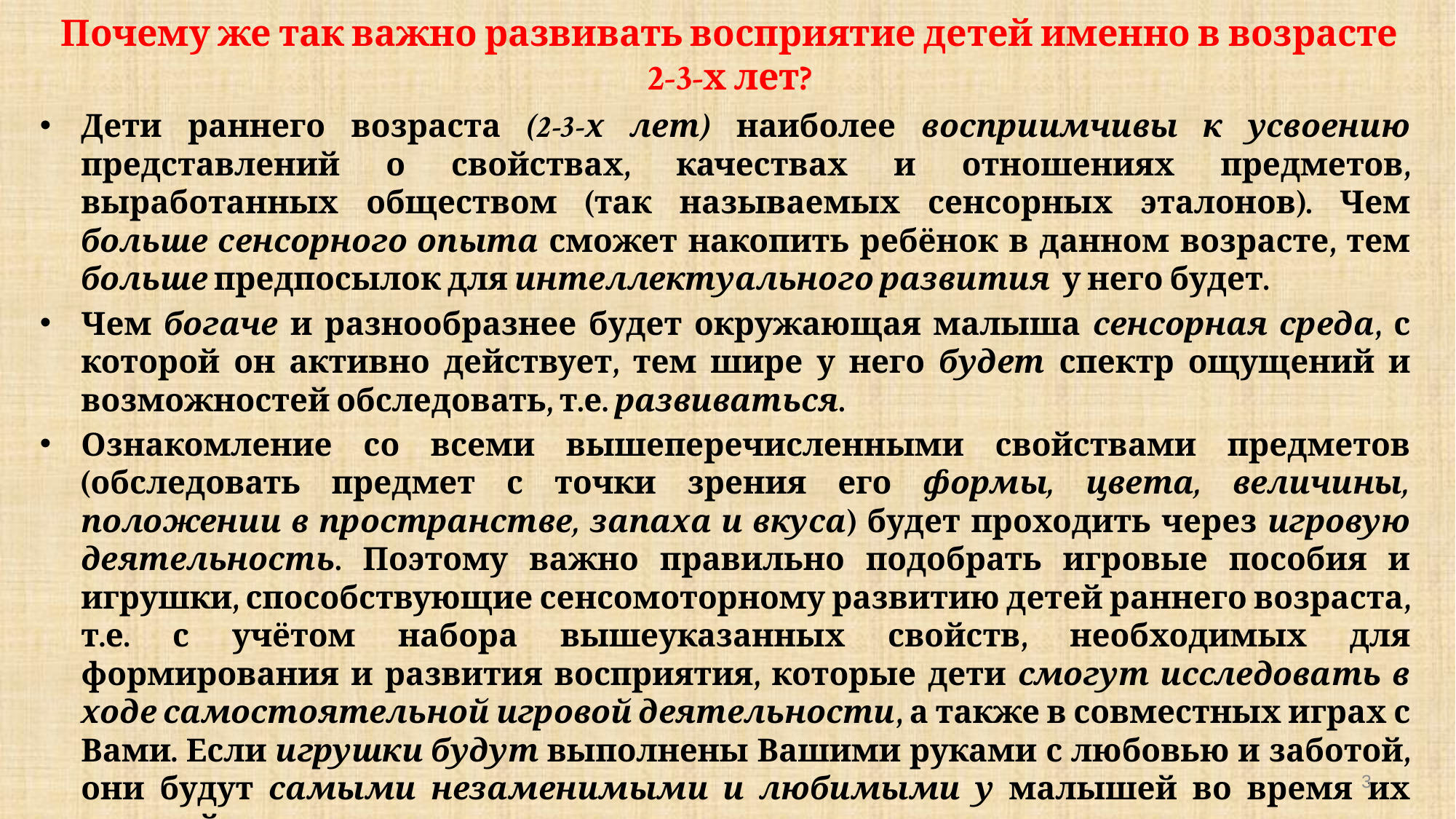

# Почему же так важно развивать восприятие детей именно в возрасте 2-3-х лет?
Дети раннего возраста (2-3-х лет) наиболее восприимчивы к усвоению представлений о свойствах, качествах и отношениях предметов, выработанных обществом (так называемых сенсорных эталонов). Чем больше сенсорного опыта сможет накопить ребёнок в данном возрасте, тем больше предпосылок для интеллектуального развития  у него будет.
Чем богаче и разнообразнее будет окружающая малыша сенсорная среда, с которой он активно действует, тем шире у него будет спектр ощущений и возможностей обследовать, т.е. развиваться.
Ознакомление со всеми вышеперечисленными свойствами предметов (обследовать предмет с точки зрения его формы, цвета, величины, положении в пространстве, запаха и вкуса) будет проходить через игровую деятельность. Поэтому важно правильно подобрать игровые пособия и игрушки, способствующие сенсомоторному развитию детей раннего возраста, т.е. с учётом набора вышеуказанных свойств, необходимых для формирования и развития восприятия, которые дети смогут исследовать в ходе самостоятельной игровой деятельности, а также в совместных играх с Вами. Если игрушки будут выполнены Вашими руками с любовью и заботой, они будут самыми незаменимыми и любимыми у малышей во время их игровой деятельности.
3